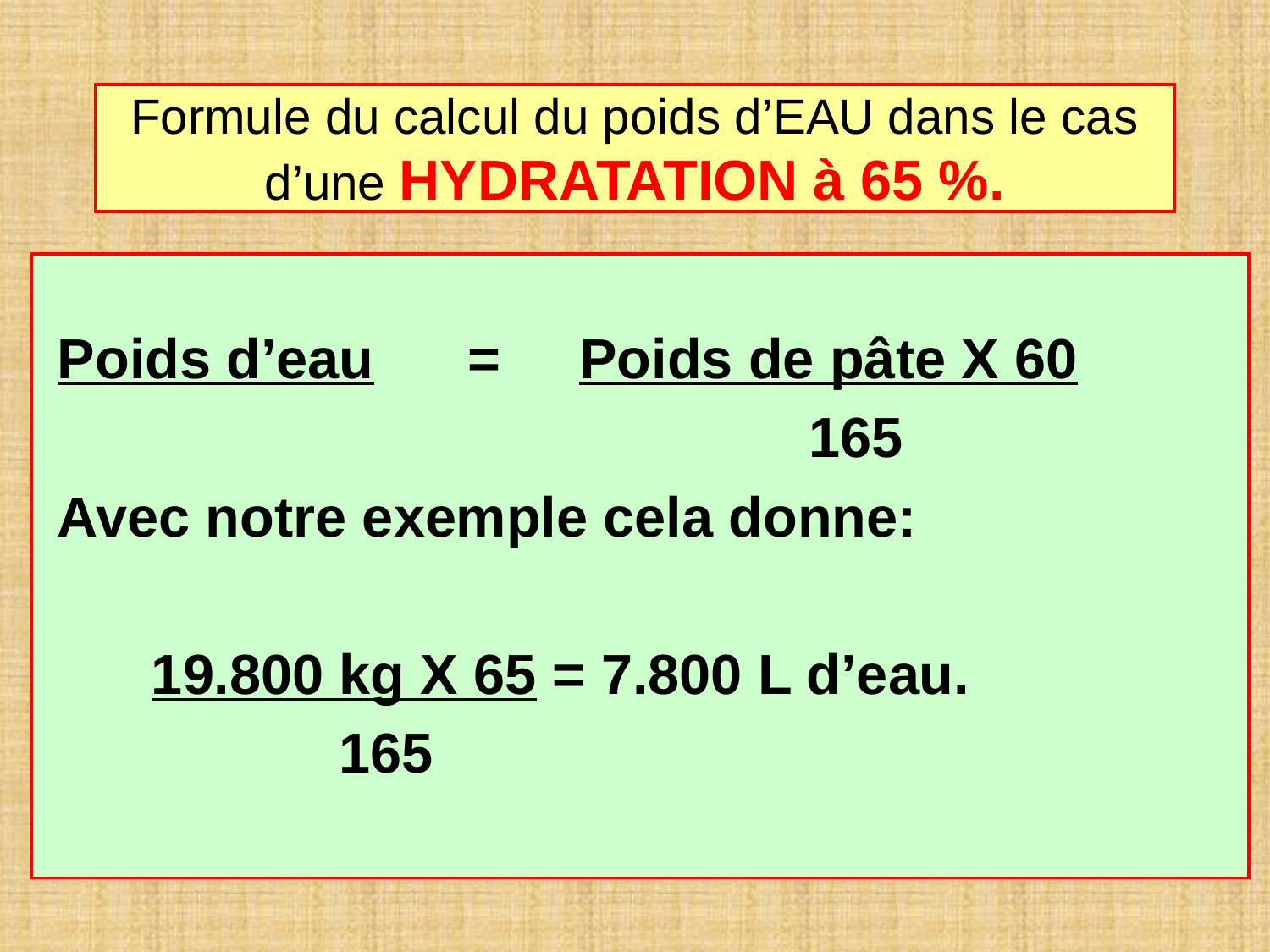

# Formule du calcul du poids d’EAU dans le cas d’une HYDRATATION à 65 %.

Poids d’eau      =     Poids de pâte X 60
                                                165
Avec notre exemple cela donne:

      19.800 kg X 65 = 7.800 L d’eau.
                  165